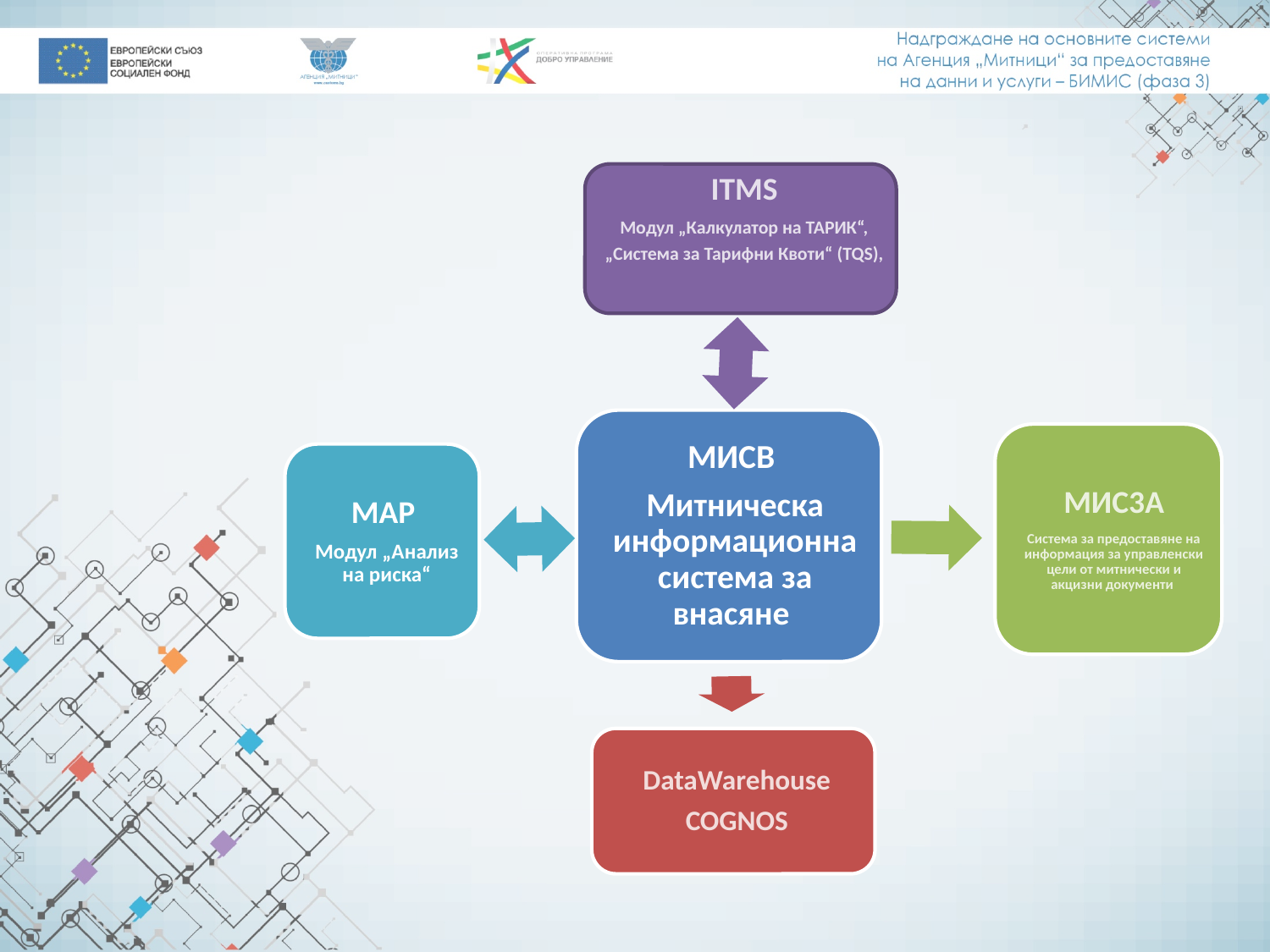

МИСВ
Митническа информационна система за внасяне

DataWarehouse
COGNOS

МИС3А
Система за предоставяне на информация за управленски цели от митнически и акцизни документи

ITMS
Модул „Калкулатор на ТАРИК“,
„Система за Тарифни Квоти“ (TQS),

МАР
Модул „Анализ на риска“